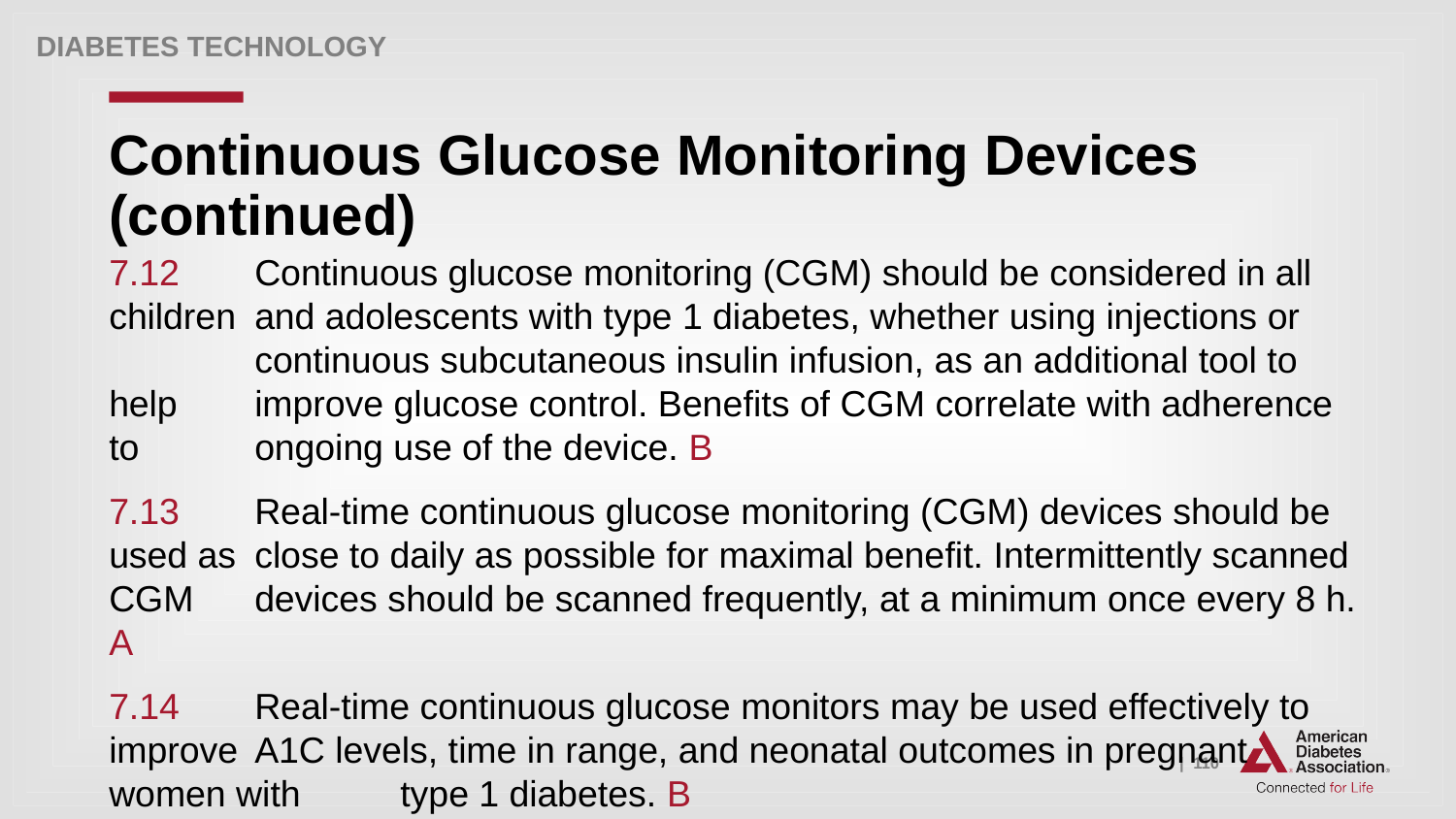

Diabetes Technology
# Continuous Glucose Monitoring Devices (continued)
7.12 	Continuous glucose monitoring (CGM) should be considered in all children 	and adolescents with type 1 diabetes, whether using injections or 	continuous subcutaneous insulin infusion, as an additional tool to help 	improve glucose control. Benefits of CGM correlate with adherence to 	ongoing use of the device. B
7.13 	Real-time continuous glucose monitoring (CGM) devices should be used as 	close to daily as possible for maximal benefit. Intermittently scanned CGM 	devices should be scanned frequently, at a minimum once every 8 h. A
7.14 	Real-time continuous glucose monitors may be used effectively to improve 	A1C levels, time in range, and neonatal outcomes in pregnant women with  	type 1 diabetes. B